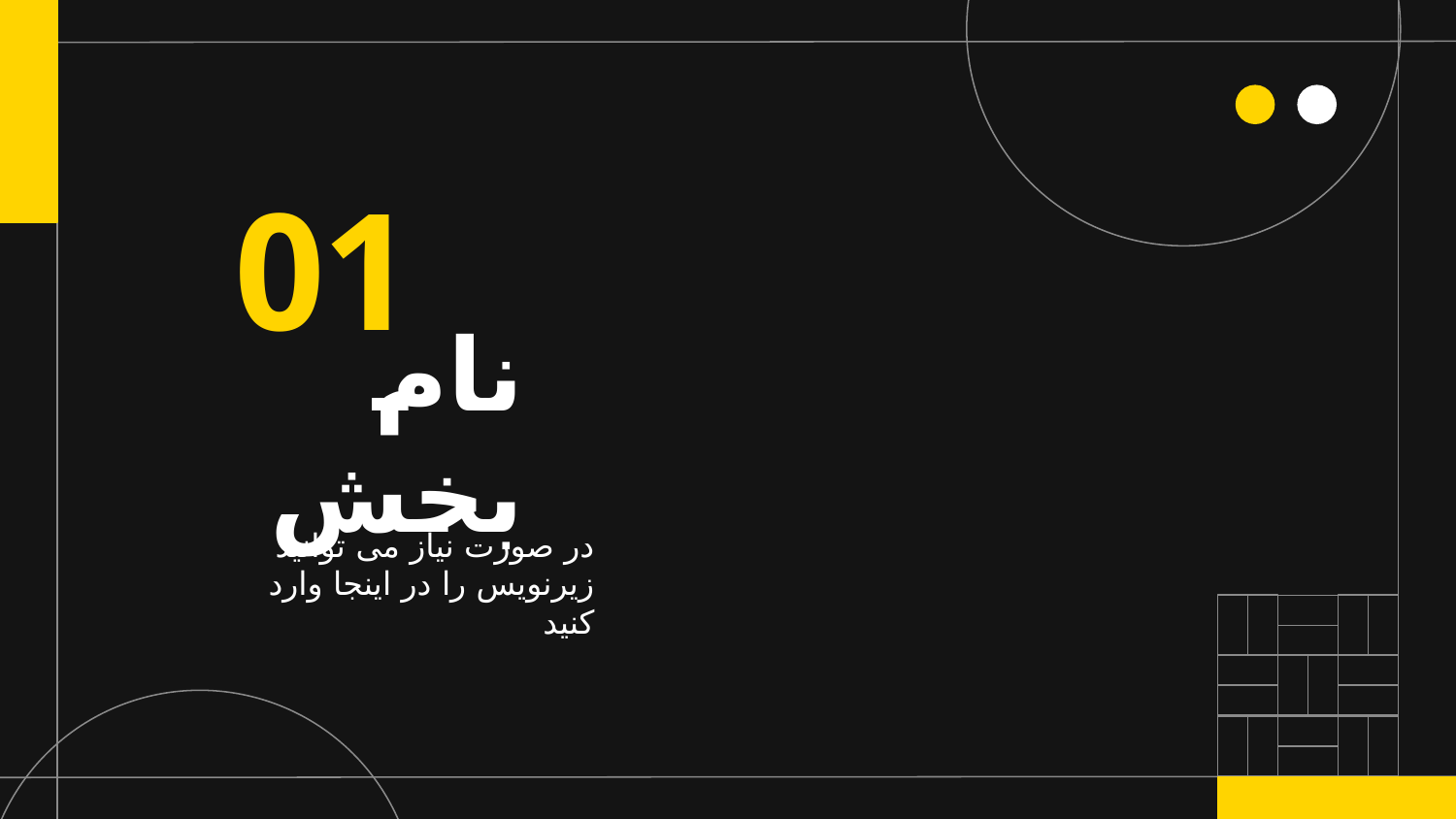

01
# نام بخش
در صورت نیاز می توانید زیرنویس را در اینجا وارد کنید